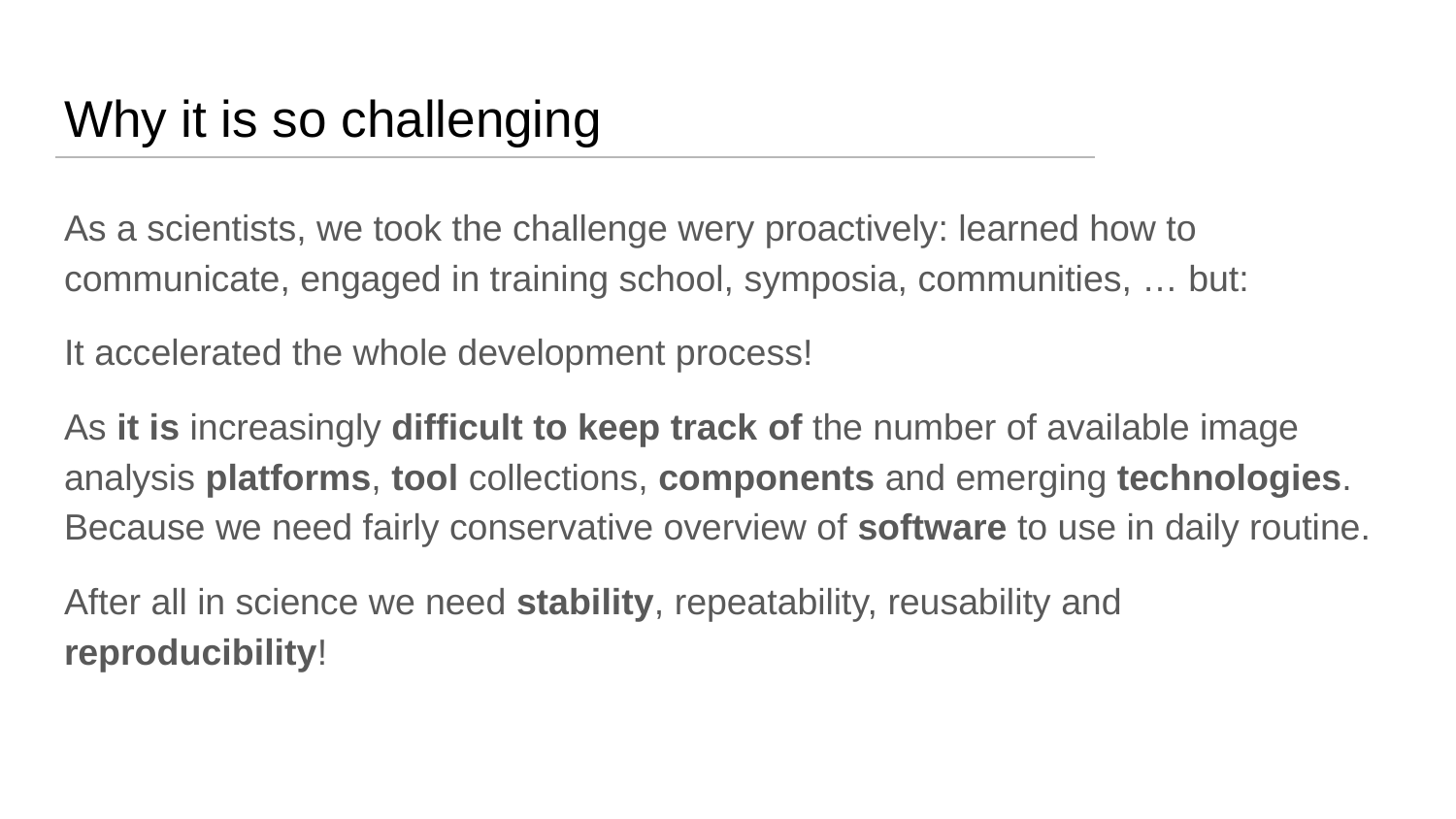

# Why it is so challenging
As a scientists, we took the challenge wery proactively: learned how to communicate, engaged in training school, symposia, communities, … but:
It accelerated the whole development process!
As it is increasingly difficult to keep track of the number of available image analysis platforms, tool collections, components and emerging technologies. Because we need fairly conservative overview of software to use in daily routine.
After all in science we need stability, repeatability, reusability and reproducibility!